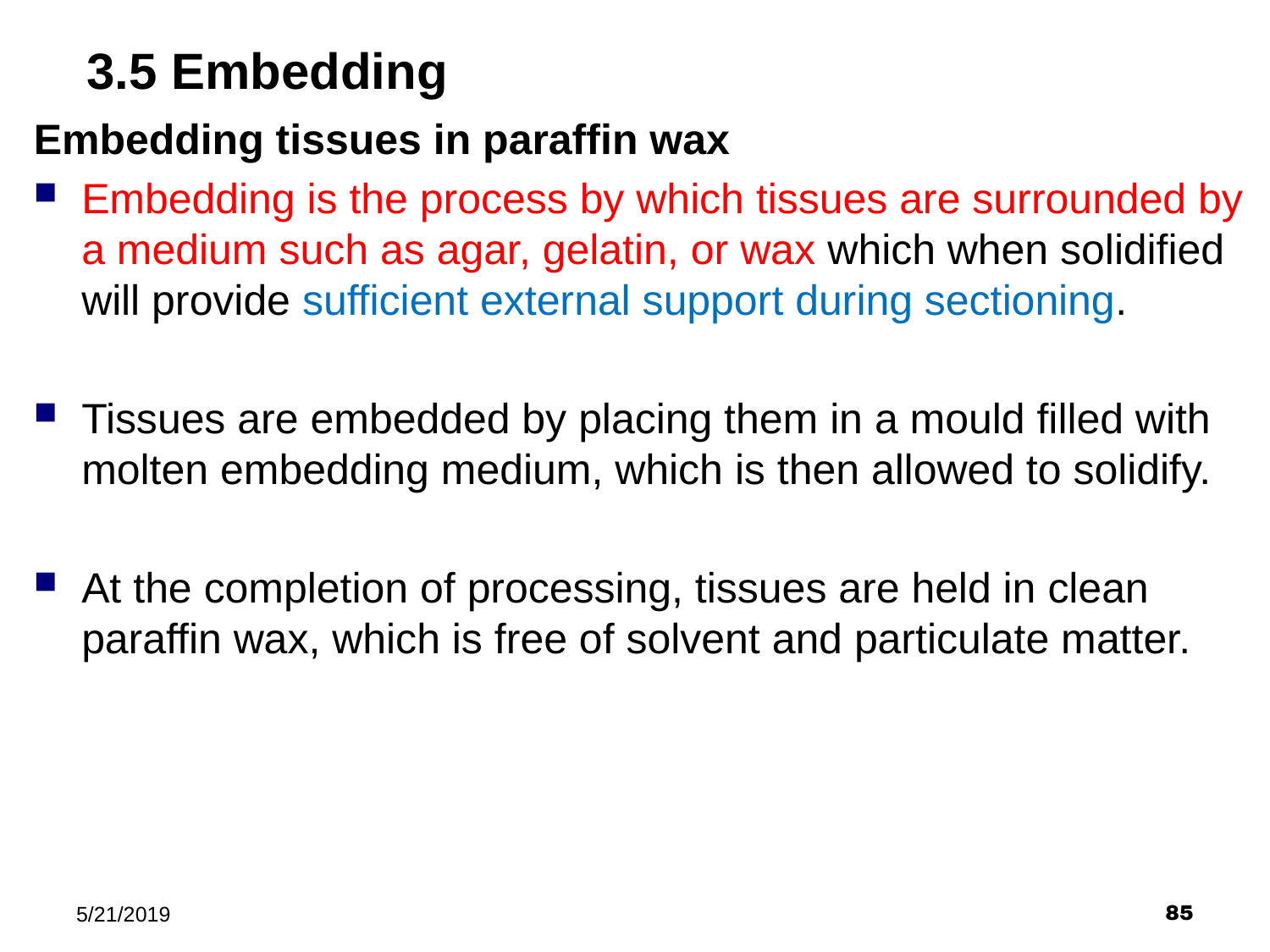

# 3.5 Embedding
Embedding tissues in paraffin wax
Embedding is the process by which tissues are surrounded by a medium such as agar, gelatin, or wax which when solidified will provide sufficient external support during sectioning.

Tissues are embedded by placing them in a mould filled with molten embedding medium, which is then allowed to solidify.

At the completion of processing, tissues are held in clean paraffin wax, which is free of solvent and particulate matter.
5/21/2019
85